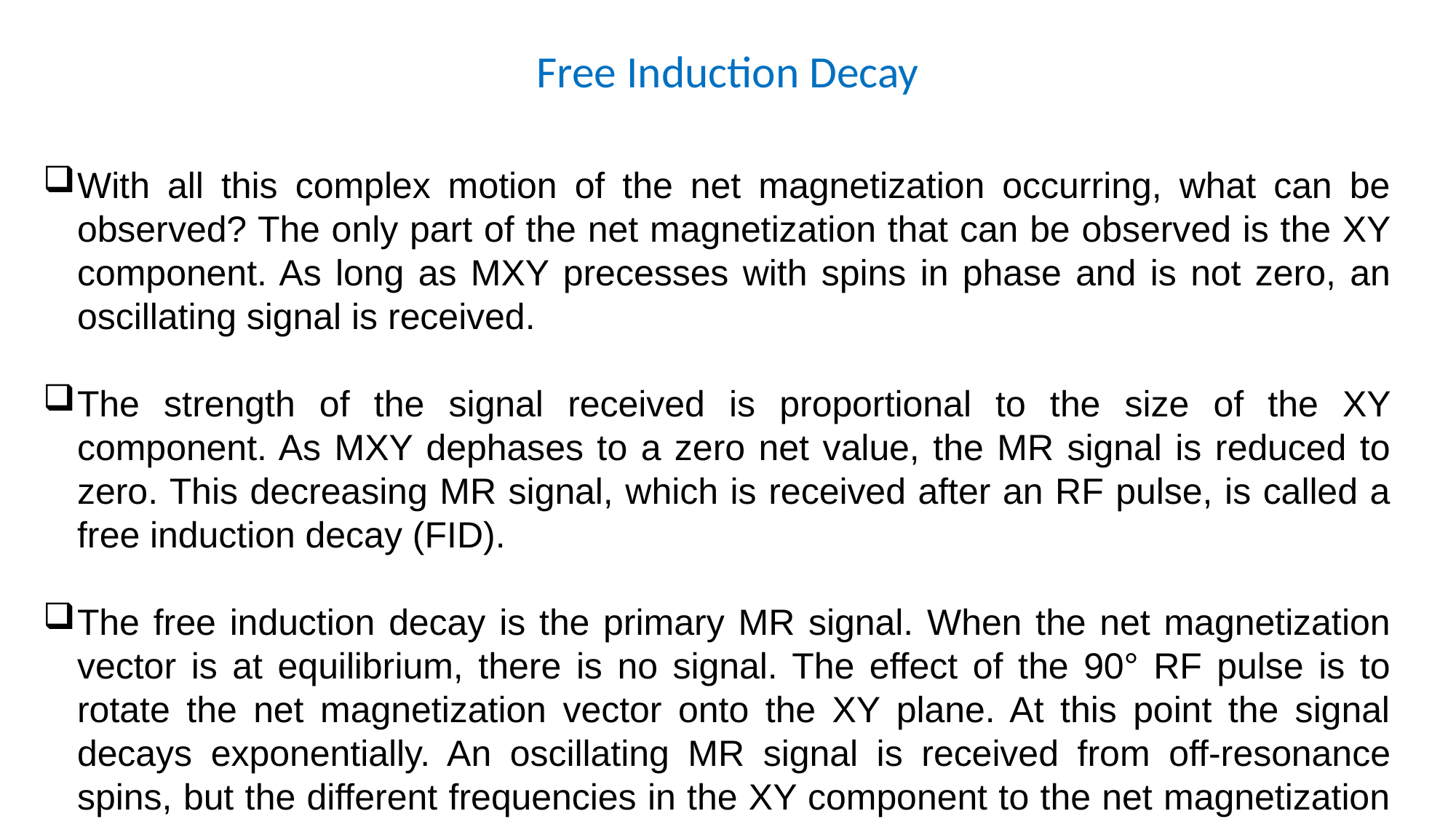

# Free Induction Decay
With all this complex motion of the net magnetization occurring, what can be observed? The only part of the net magnetization that can be observed is the XY component. As long as MXY precesses with spins in phase and is not zero, an oscillating signal is received.

The strength of the signal received is proportional to the size of the XY component. As MXY dephases to a zero net value, the MR signal is reduced to zero. This decreasing MR signal, which is received after an RF pulse, is called a free induction decay (FID).

The free induction decay is the primary MR signal. When the net magnetization vector is at equilibrium, there is no signal. The effect of the 90° RF pulse is to rotate the net magnetization vector onto the XY plane. At this point the signal decays exponentially. An oscillating MR signal is received from off-resonance spins, but the different frequencies in the XY component to the net magnetization vector begin to interfere with each other until there is no signal (see Figure 4-10).